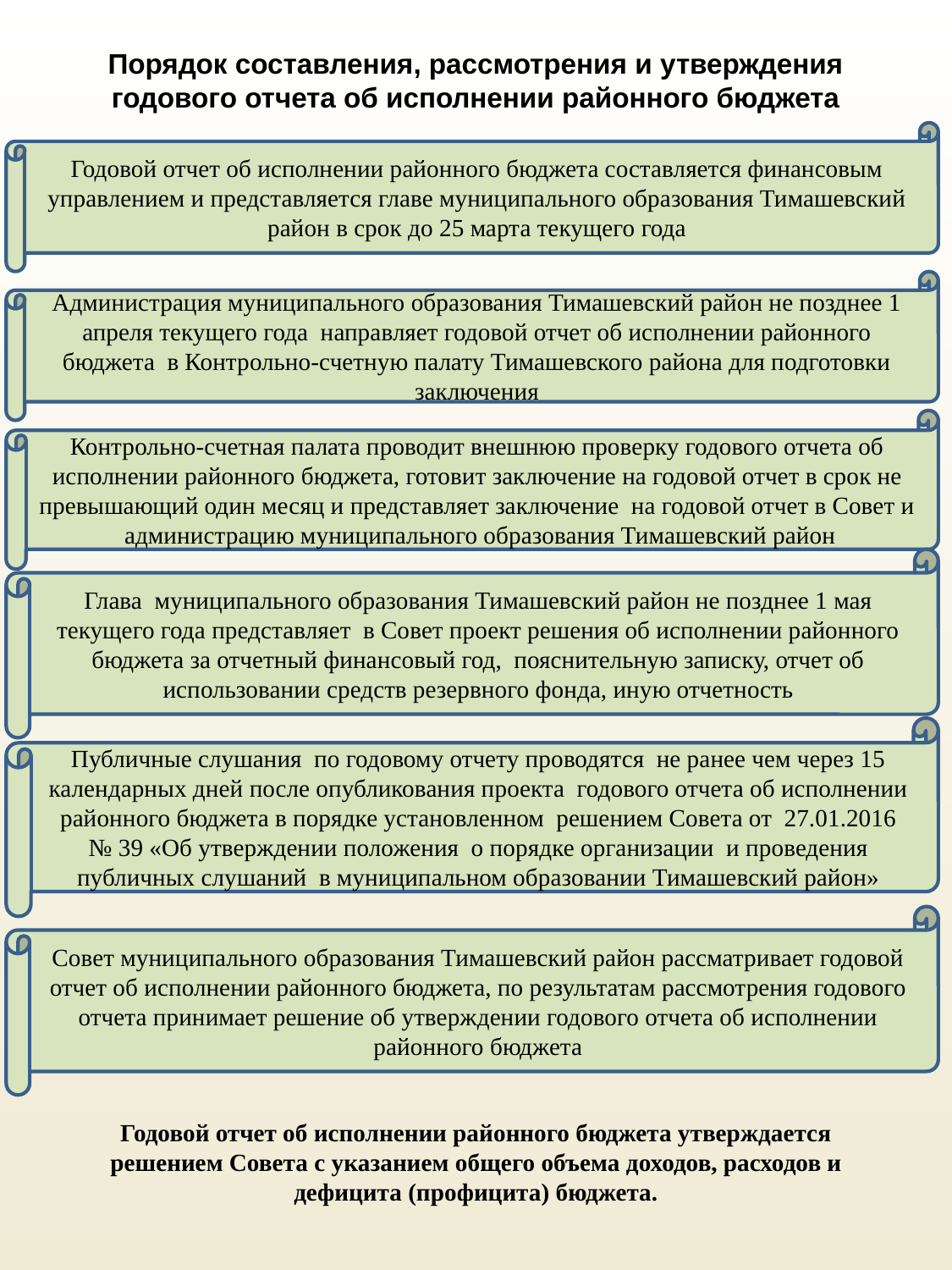

# Порядок составления, рассмотрения и утверждения годового отчета об исполнении районного бюджета
Годовой отчет об исполнении районного бюджета составляется финансовым управлением и представляется главе муниципального образования Тимашевский район в срок до 25 марта текущего года
Администрация муниципального образования Тимашевский район не позднее 1 апреля текущего года  направляет годовой отчет об исполнении районного бюджета  в Контрольно-счетную палату Тимашевского района для подготовки заключения
Контрольно-счетная палата проводит внешнюю проверку годового отчета об исполнении районного бюджета, готовит заключение на годовой отчет в срок не превышающий один месяц и представляет заключение  на годовой отчет в Совет и  администрацию муниципального образования Тимашевский район
Глава  муниципального образования Тимашевский район не позднее 1 мая текущего года представляет  в Совет проект решения об исполнении районного бюджета за отчетный финансовый год,  пояснительную записку, отчет об использовании средств резервного фонда, иную отчетность
Публичные слушания  по годовому отчету проводятся  не ранее чем через 15 календарных дней после опубликования проекта  годового отчета об исполнении районного бюджета в порядке установленном  решением Совета от  27.01.2016
№ 39 «Об утверждении положения  о порядке организации  и проведения публичных слушаний  в муниципальном образовании Тимашевский район»
Совет муниципального образования Тимашевский район рассматривает годовой отчет об исполнении районного бюджета, по результатам рассмотрения годового отчета принимает решение об утверждении годового отчета об исполнении районного бюджета

Годовой отчет об исполнении районного бюджета утверждается решением Совета с указанием общего объема доходов, расходов и дефицита (профицита) бюджета.